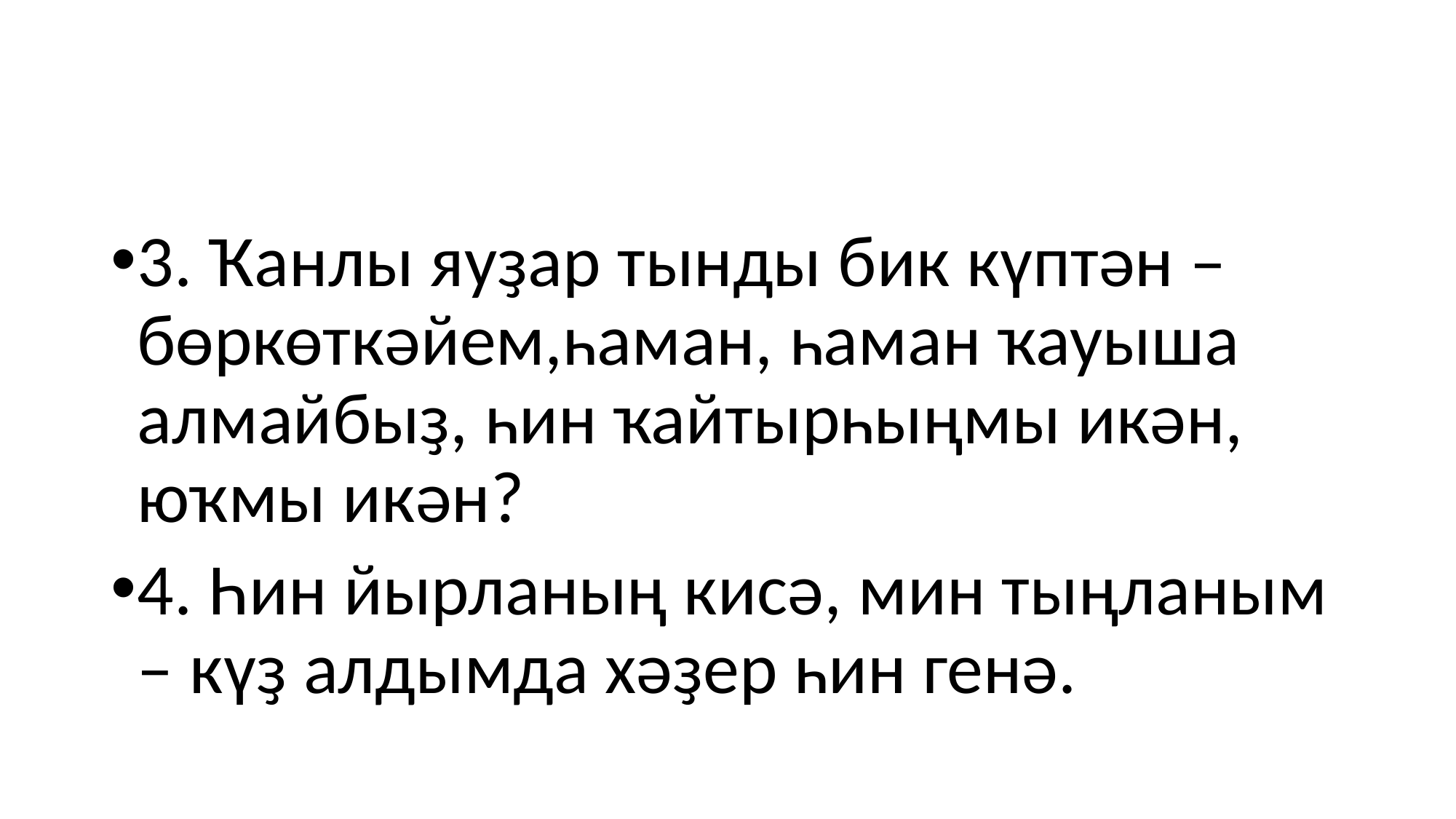

#
3. Ҡанлы яуҙар тынды бик күптән – бөркөткәйем,һаман, һаман ҡауыша алмайбыҙ, һин ҡайтырһыңмы икән, юҡмы икән?
4. Һин йырланың кисә, мин тыңланым – күҙ алдымда хәҙер һин генә.